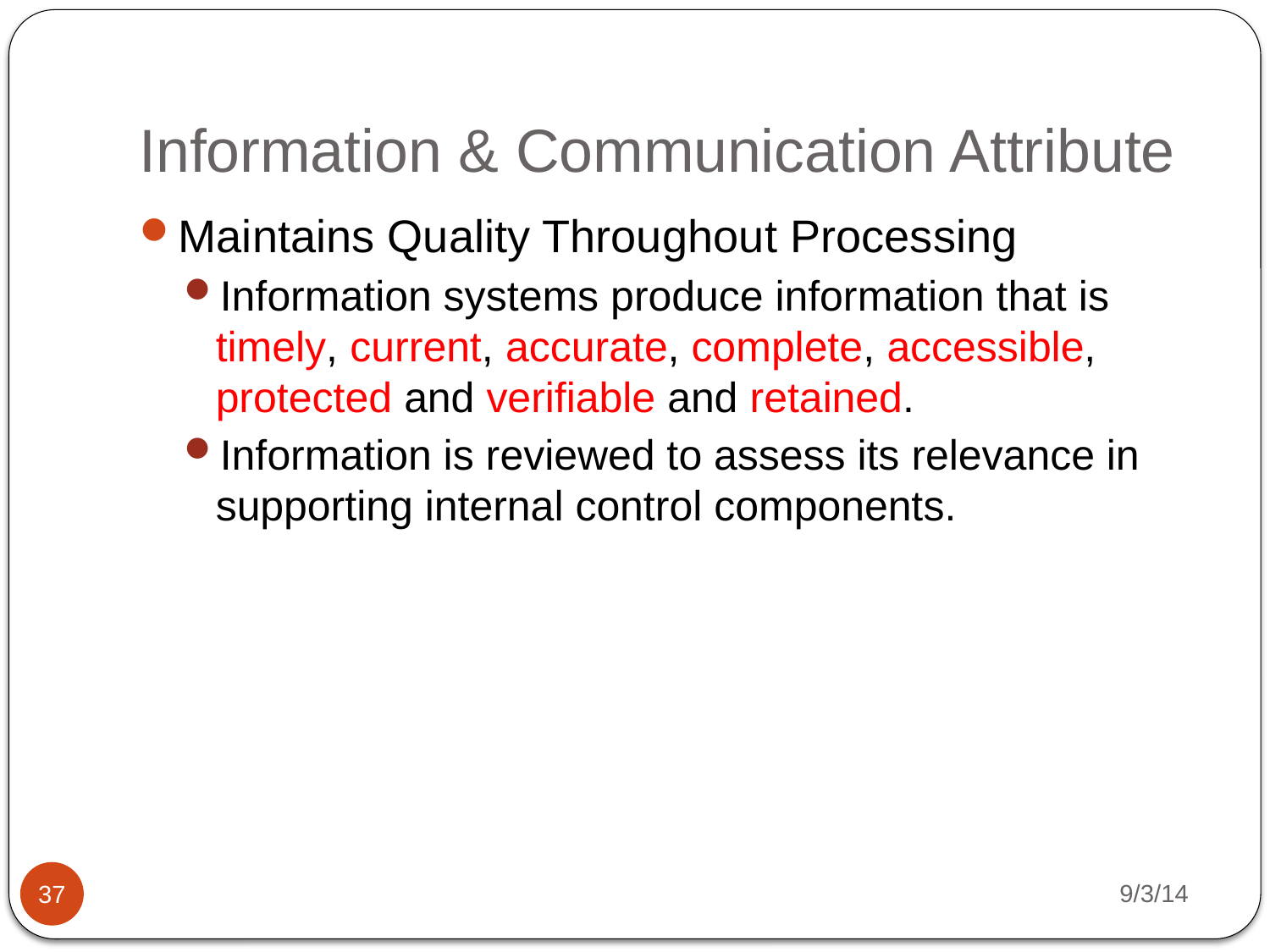

# Information & Communication Attribute
Maintains Quality Throughout Processing
Information systems produce information that is timely, current, accurate, complete, accessible, protected and verifiable and retained.
Information is reviewed to assess its relevance in supporting internal control components.
9/3/14
37